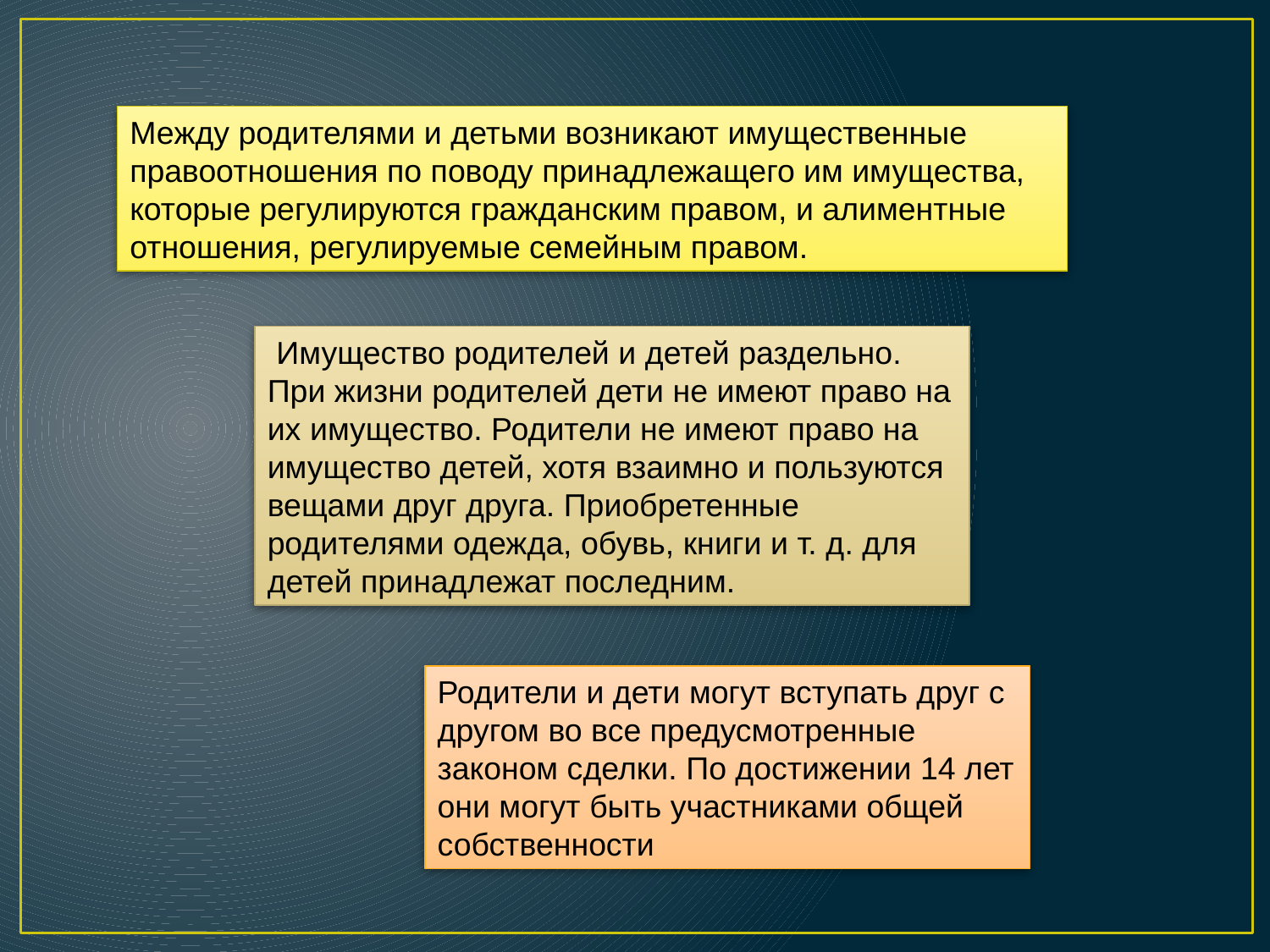

Между родителями и детьми возникают имущественные правоотношения по поводу принадлежащего им имущества, которые регулируются гражданским правом, и алиментные отношения, регулируемые семейным правом.
 Имущество родителей и детей раздельно. При жизни родителей дети не имеют право на их имущество. Родители не имеют право на имущество детей, хотя взаимно и пользуются вещами друг друга. Приобретенные родителями одежда, обувь, книги и т. д. для детей принадлежат последним.
Родители и дети могут вступать друг с другом во все предусмотренные законом сделки. По достижении 14 лет они могут быть участниками общей собственности